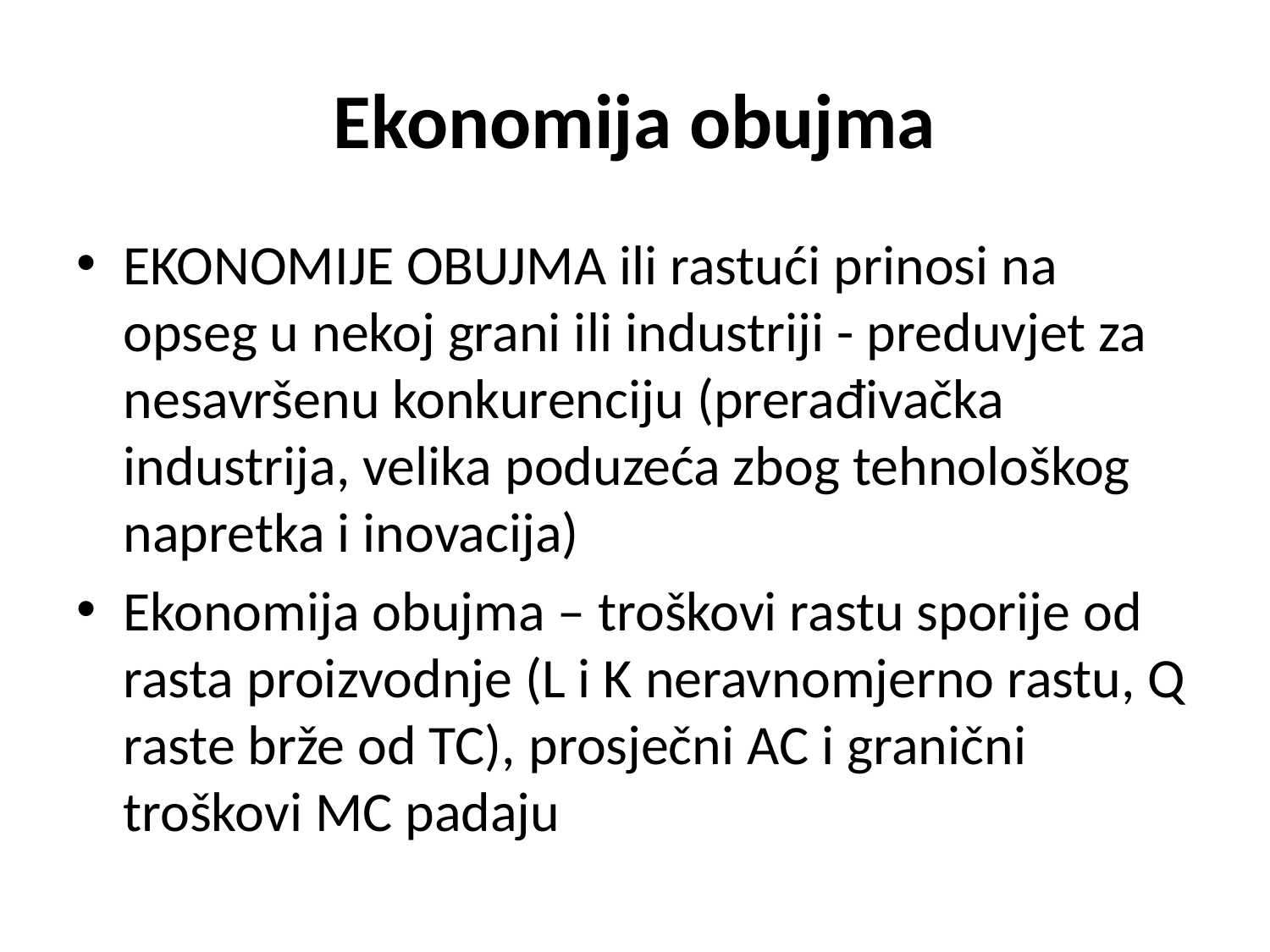

# Ekonomija obujma
EKONOMIJE OBUJMA ili rastući prinosi na opseg u nekoj grani ili industriji - preduvjet za nesavršenu konkurenciju (prerađivačka industrija, velika poduzeća zbog tehnološkog napretka i inovacija)
Ekonomija obujma – troškovi rastu sporije od rasta proizvodnje (L i K neravnomjerno rastu, Q raste brže od TC), prosječni AC i granični troškovi MC padaju